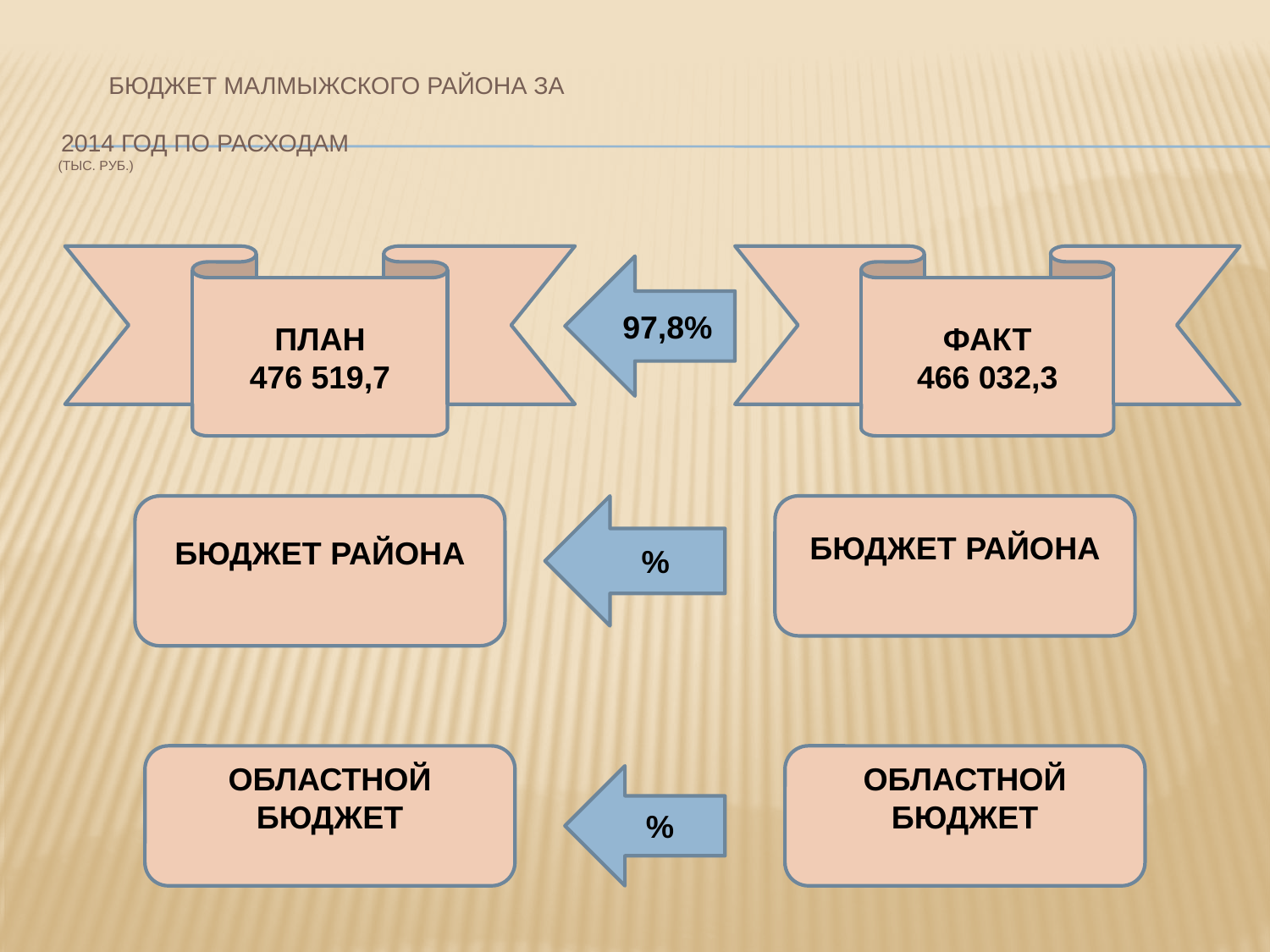

# Бюджет малмыжского района за                                                                                                                                                                                                                                                                                    2014 год по расходам (тыс. руб.)
ПЛАН
476 519,7
ФАКТ
466 032,3
97,8%
БЮДЖЕТ РАЙОНА

 %
БЮДЖЕТ РАЙОНА

ОБЛАСТНОЙ БЮДЖЕТ

ОБЛАСТНОЙ БЮДЖЕТ

%